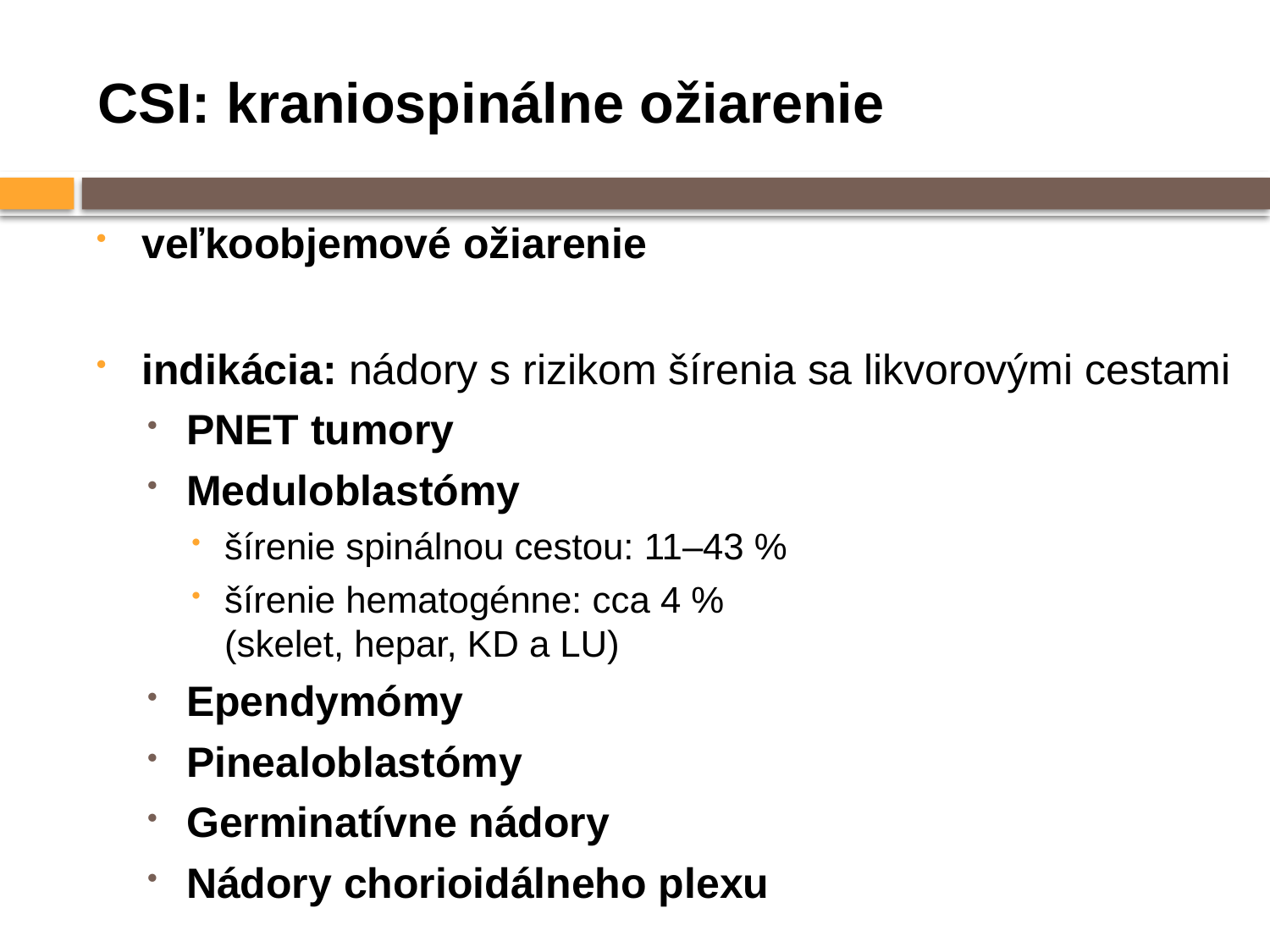

# CSI: kraniospinálne ožiarenie
veľkoobjemové ožiarenie

indikácia: nádory s rizikom šírenia sa likvorovými cestami
PNET tumory
Meduloblastómy
šírenie spinálnou cestou: 11–43 %
šírenie hematogénne: cca 4 %  			       (skelet, hepar, KD a LU)
Ependymómy
Pinealoblastómy
Germinatívne nádory
Nádory chorioidálneho plexu